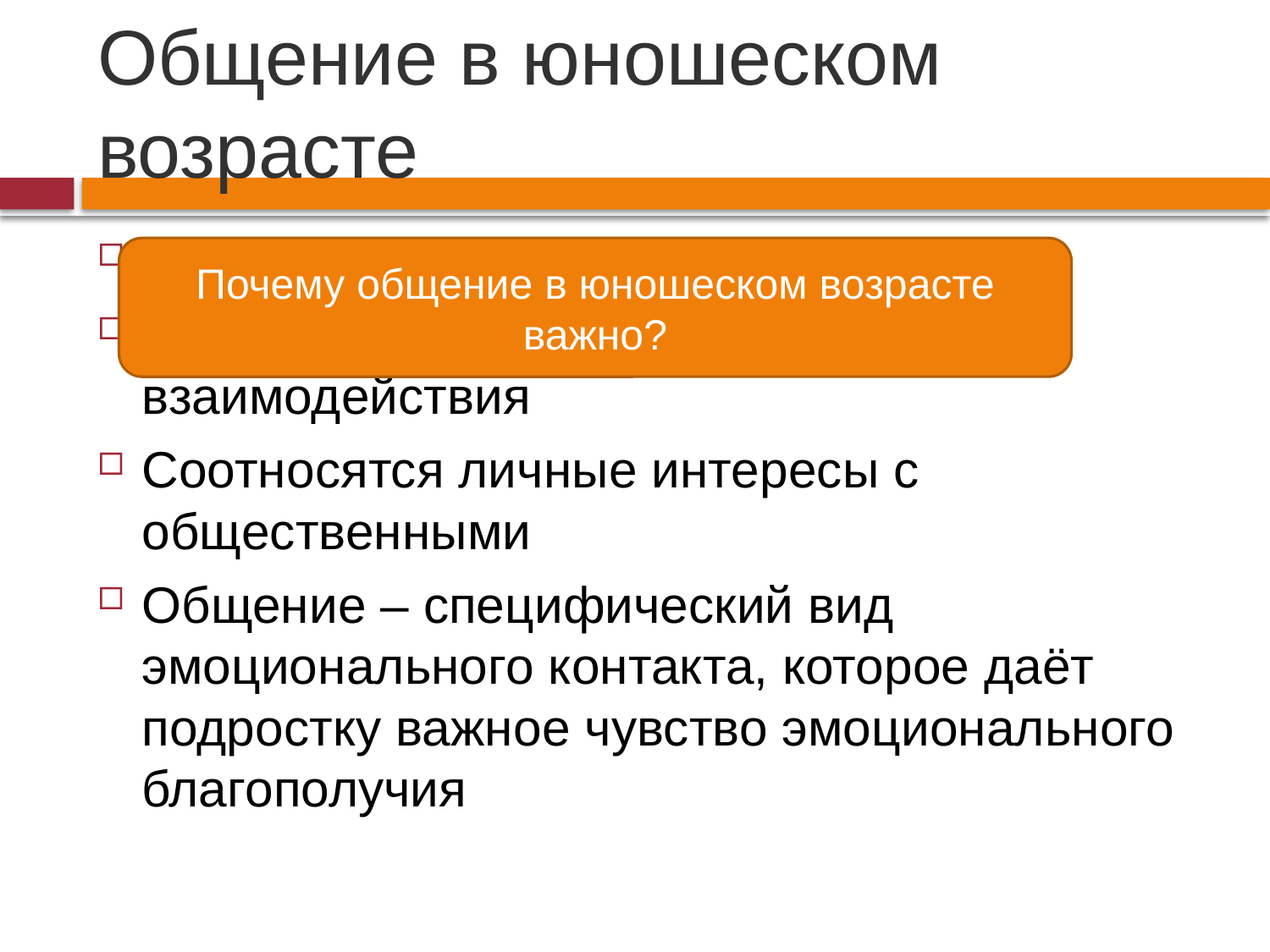

# Общение в юношеском возрасте
Это важный канал информации
Вырабатываются навыки социального взаимодействия
Соотносятся личные интересы с общественными
Общение – специфический вид эмоционального контакта, которое даёт подростку важное чувство эмоционального благополучия
Почему общение в юношеском возрасте важно?